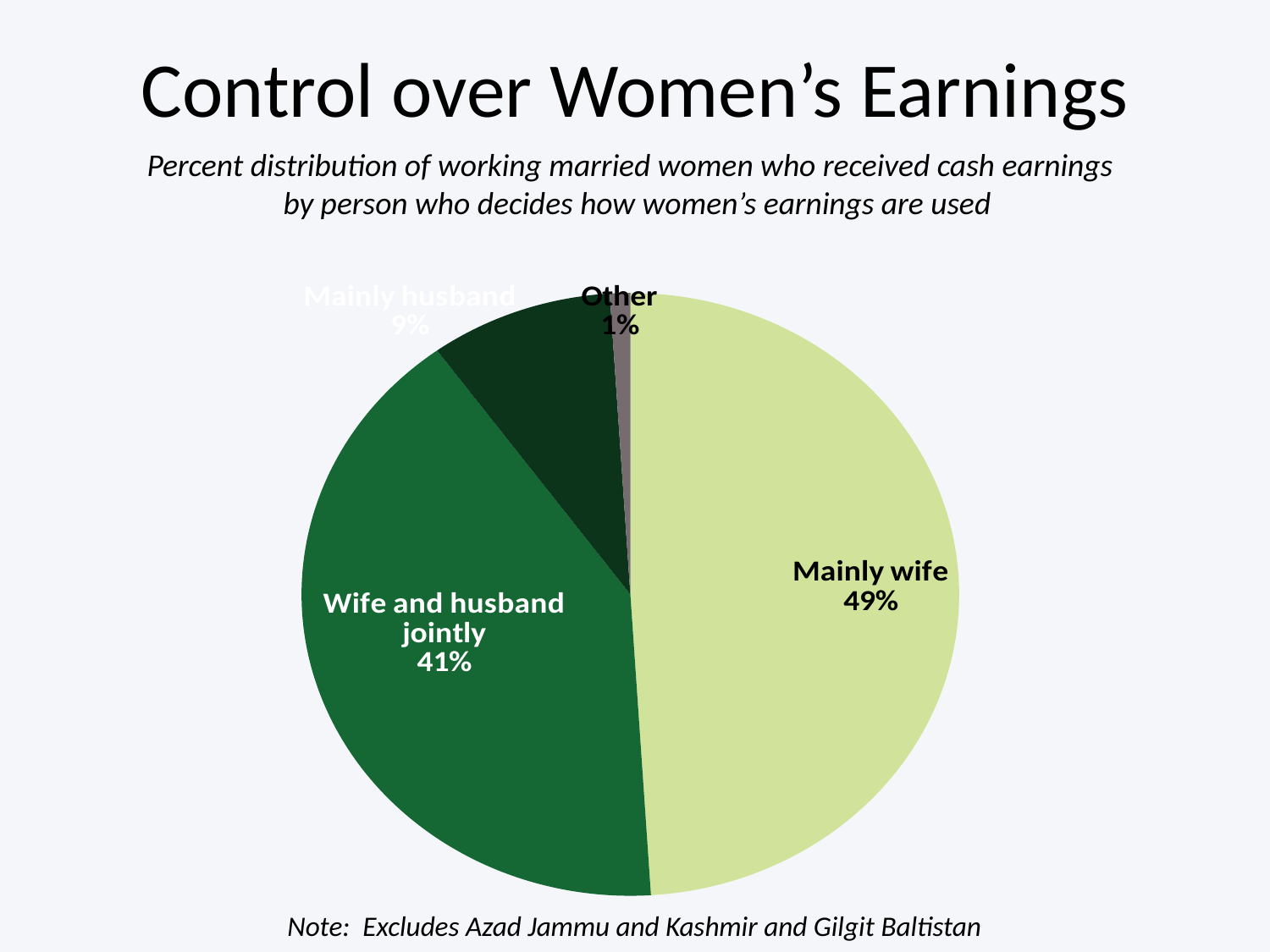

# Control over Women’s Earnings
Percent distribution of working married women who received cash earnings
by person who decides how women’s earnings are used

### Chart

| Category | Series 1 |
|---|---|
| Mainly wife | 49.0 |
| Wife and husband jointly | 41.0 |
| Mainly husband | 9.0 |
| Other | 1.0 |
Note:  Excludes Azad Jammu and Kashmir and Gilgit Baltistan